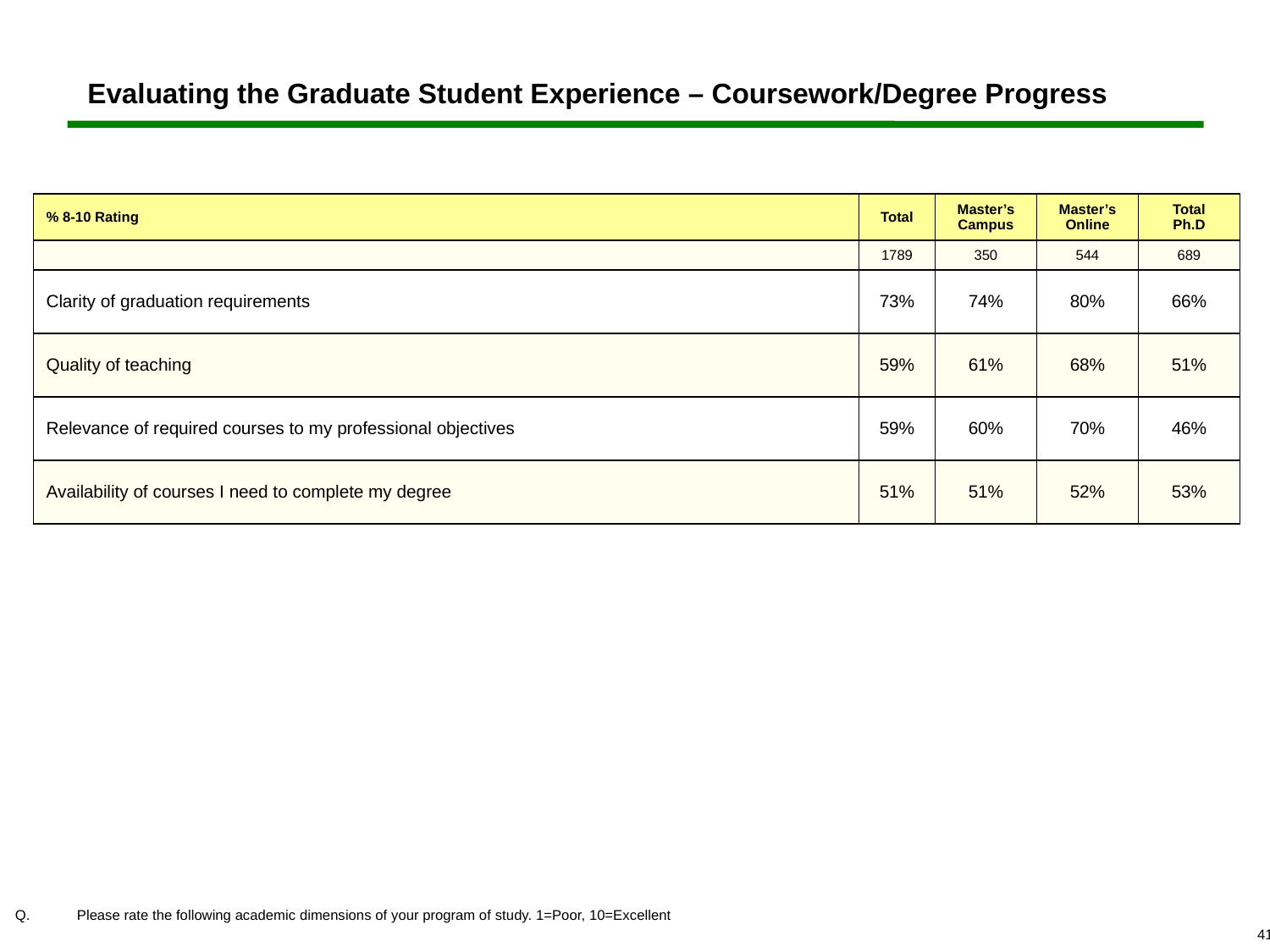

# Evaluating the Graduate Student Experience – Coursework/Degree Progress
| % 8-10 Rating | Total | Master’s Campus | Master’s Online | Total Ph.D |
| --- | --- | --- | --- | --- |
|  | 1789 | 350 | 544 | 689 |
| Clarity of graduation requirements | 73% | 74% | 80% | 66% |
| Quality of teaching | 59% | 61% | 68% | 51% |
| Relevance of required courses to my professional objectives | 59% | 60% | 70% | 46% |
| Availability of courses I need to complete my degree | 51% | 51% | 52% | 53% |
 	Please rate the following academic dimensions of your program of study. 1=Poor, 10=Excellent